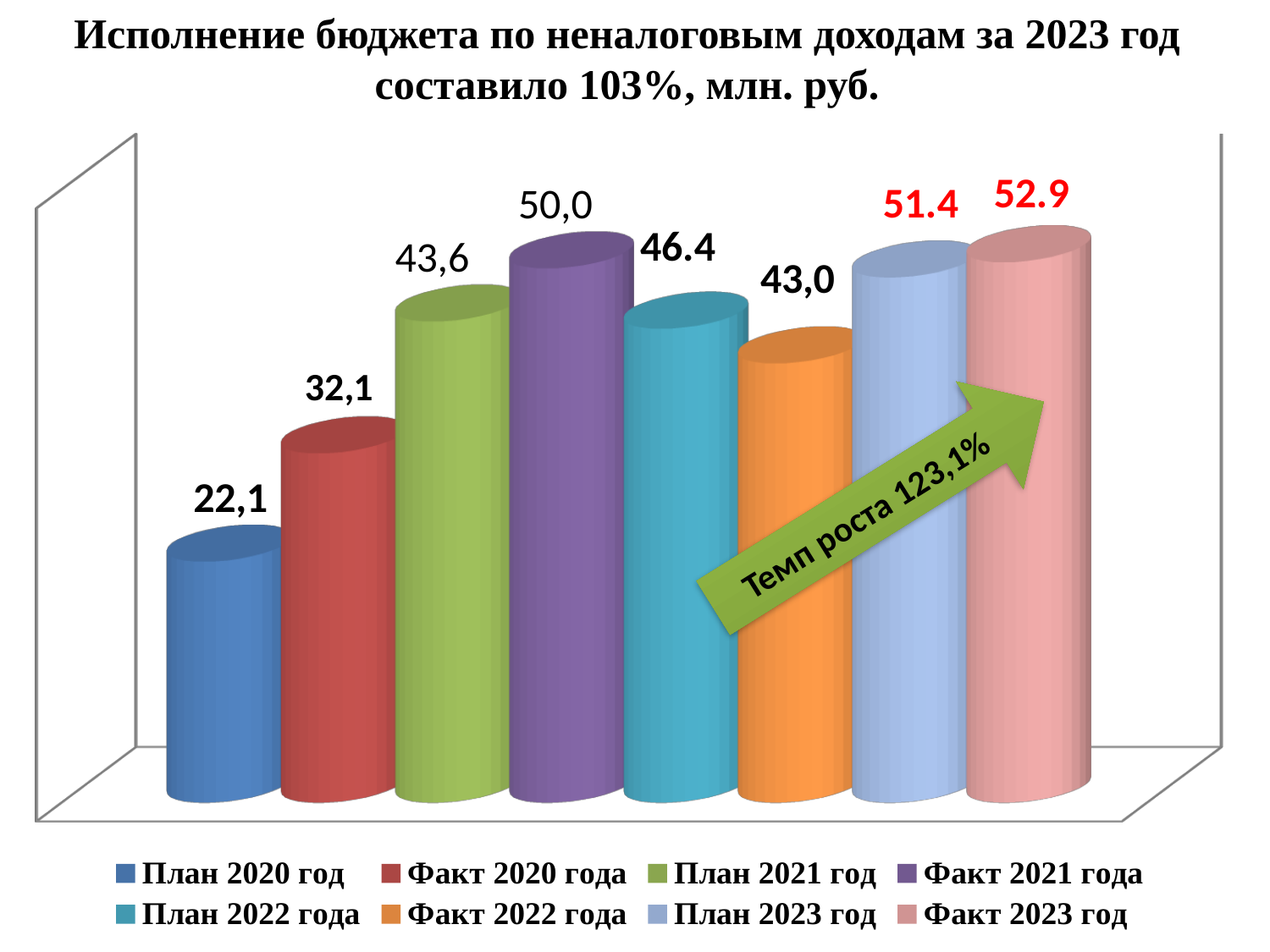

Исполнение бюджета по неналоговым доходам за 2023 год составило 103%, млн. руб.

[unsupported chart]

Темп роста 123,1%